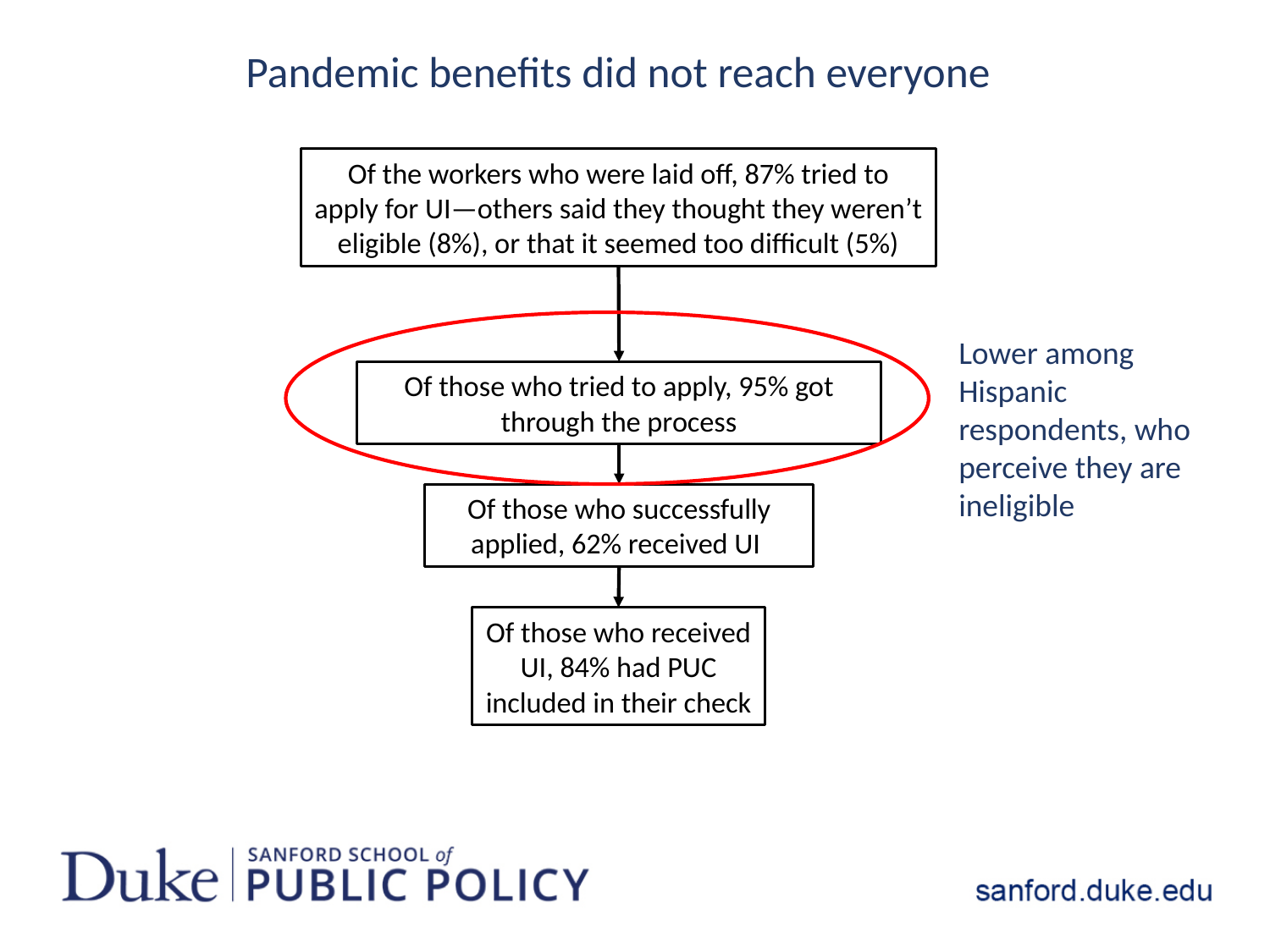

Pandemic benefits did not reach everyone
Of the workers who were laid off, 87% tried to apply for UI—others said they thought they weren’t eligible (8%), or that it seemed too difficult (5%)

Lower among Hispanic respondents, who perceive they are ineligible
Of those who tried to apply, 95% got through the process
Of those who successfully applied, 62% received UI
Of those who received UI, 84% had PUC included in their check